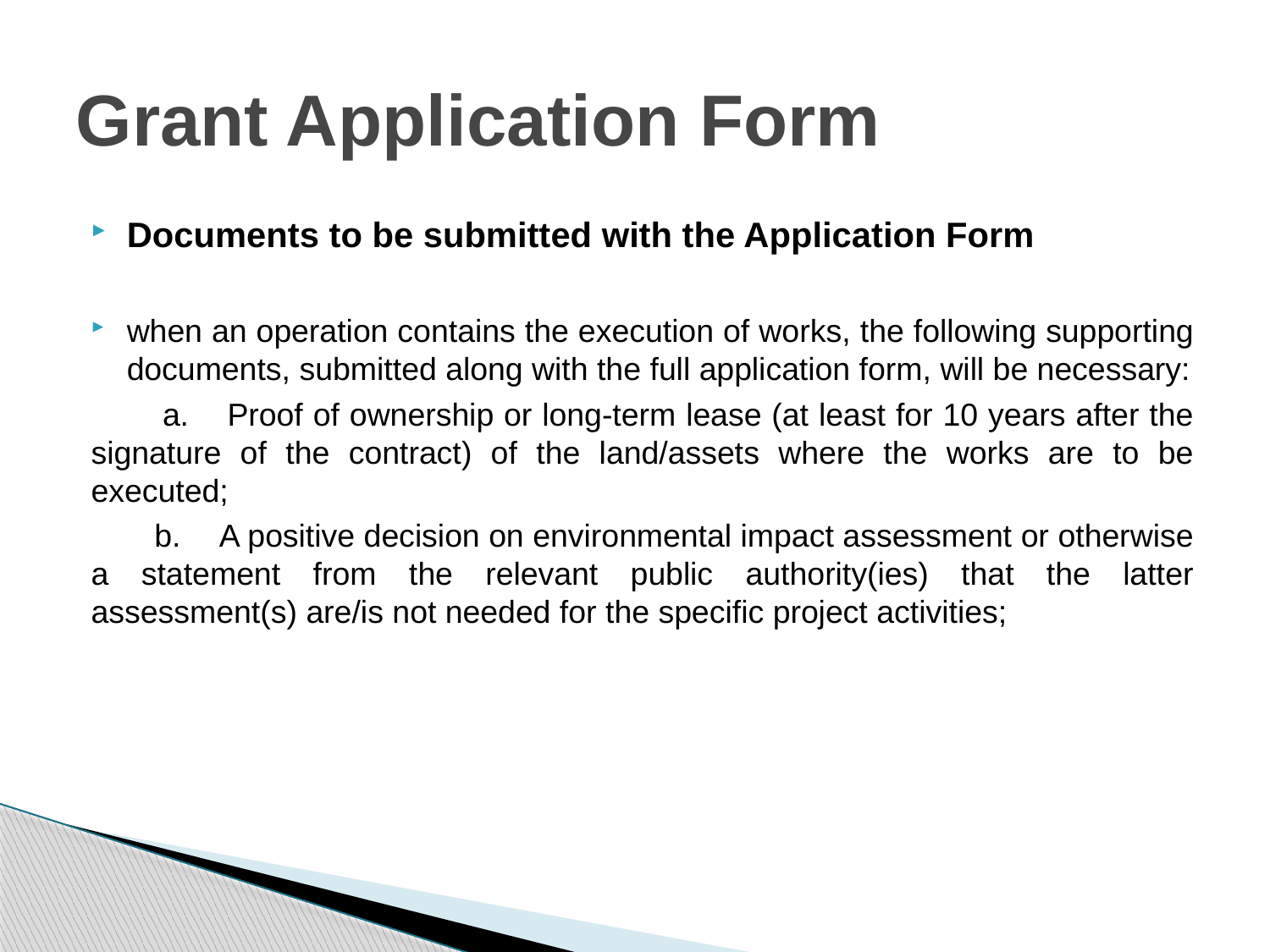

# Grant Application Form
Documents to be submitted with the Application Form

when an operation contains the execution of works, the following supporting documents, submitted along with the full application form, will be necessary:
       a.	Proof of ownership or long-term lease (at least for 10 years after the signature of the contract) of the land/assets where the works are to be executed;
       b.	A positive decision on environmental impact assessment or otherwise a statement from the relevant public authority(ies) that the latter assessment(s) are/is not needed for the specific project activities;